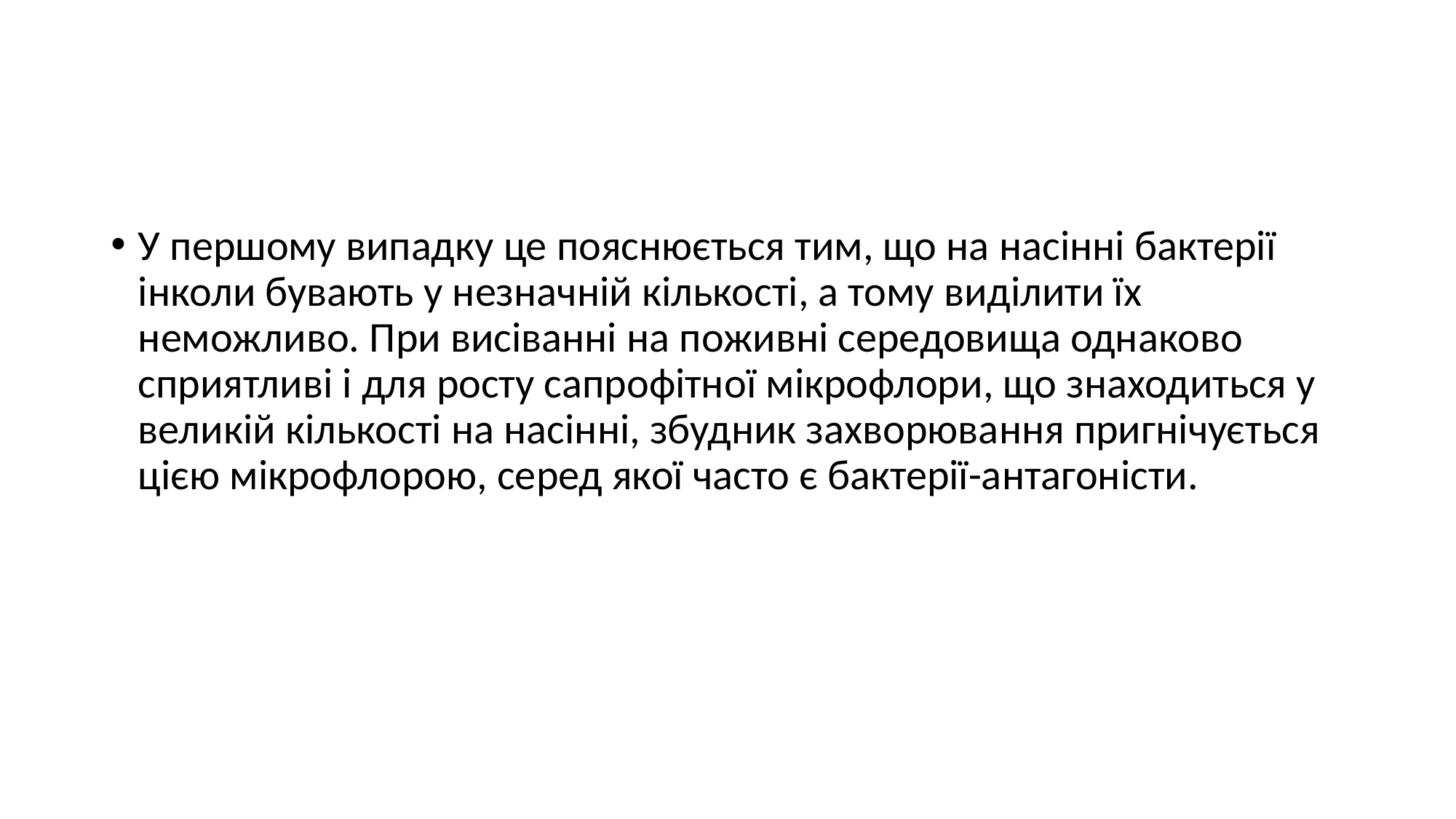

#
У першому випадку це пояснюється тим, що на насінні бактерії інколи бувають у незначній кількості, а тому виділити їх неможливо. При висіванні на поживні середовища однаково сприятливі і для росту сапрофітної мікрофлори, що знаходиться у великій кількості на насінні, збудник захворювання пригнічується цією мікрофлорою, серед якої часто є бактерії-антагоністи.